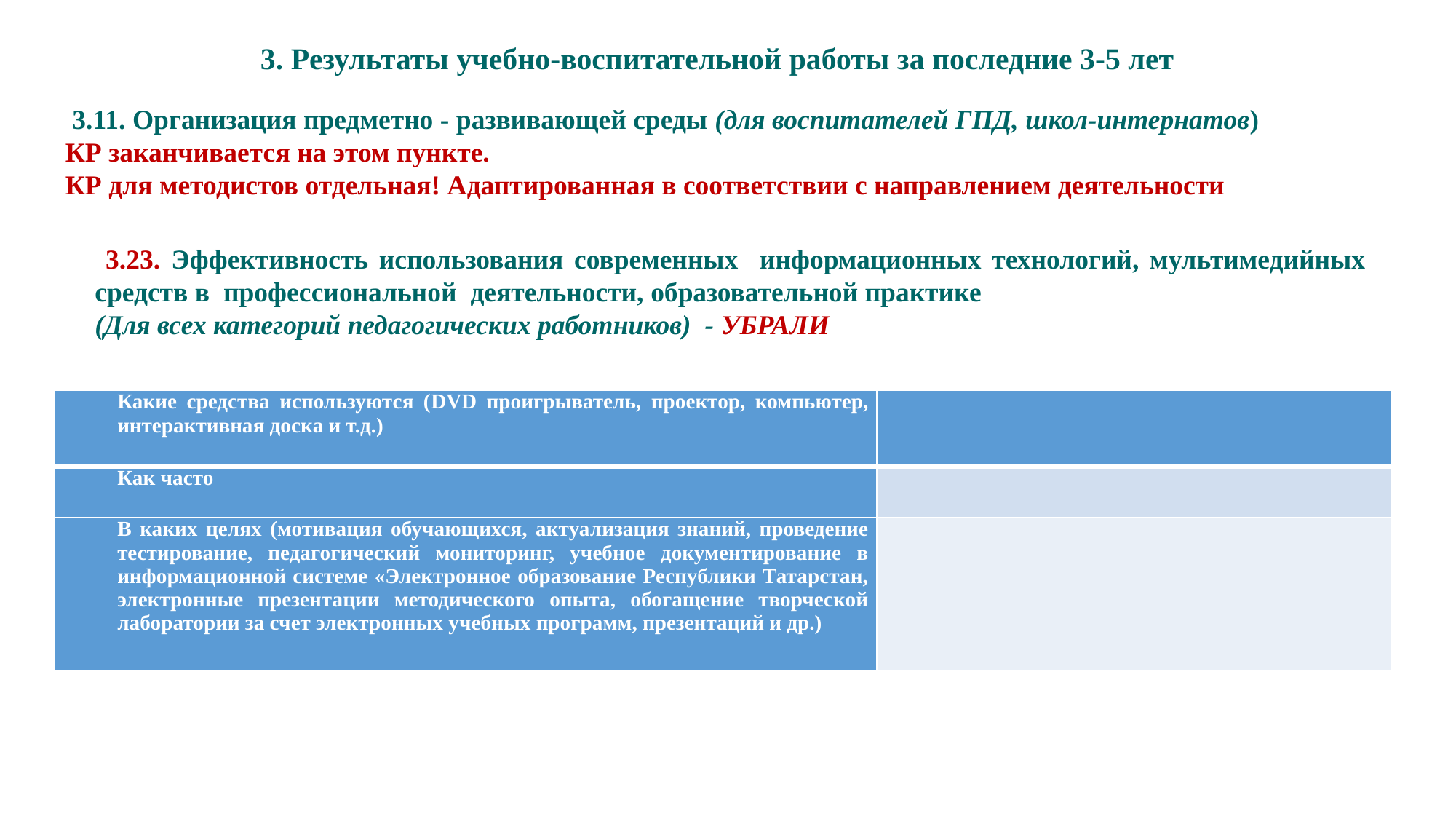

3. Результаты учебно-воспитательной работы за последние 3-5 лет
 3.11. Организация предметно - развивающей среды (для воспитателей ГПД, школ-интернатов)
КР заканчивается на этом пункте.
КР для методистов отдельная! Адаптированная в соответствии с направлением деятельности

 3.23. Эффективность использования современных  информационных технологий, мультимедийных средств в  профессиональной  деятельности, образовательной практике
(Для всех категорий педагогических работников)  - УБРАЛИ
| Какие средства используются (DVD проигрыватель, проектор, компьютер, интерактивная доска и т.д.) |  |
| --- | --- |
| Как часто |  |
| В каких целях (мотивация обучающихся, актуализация знаний, проведение тестирование, педагогический мониторинг, учебное документирование в информационной системе «Электронное образование Республики Татарстан, электронные презентации методического опыта, обогащение творческой лаборатории за счет электронных учебных программ, презентаций и др.) |  |